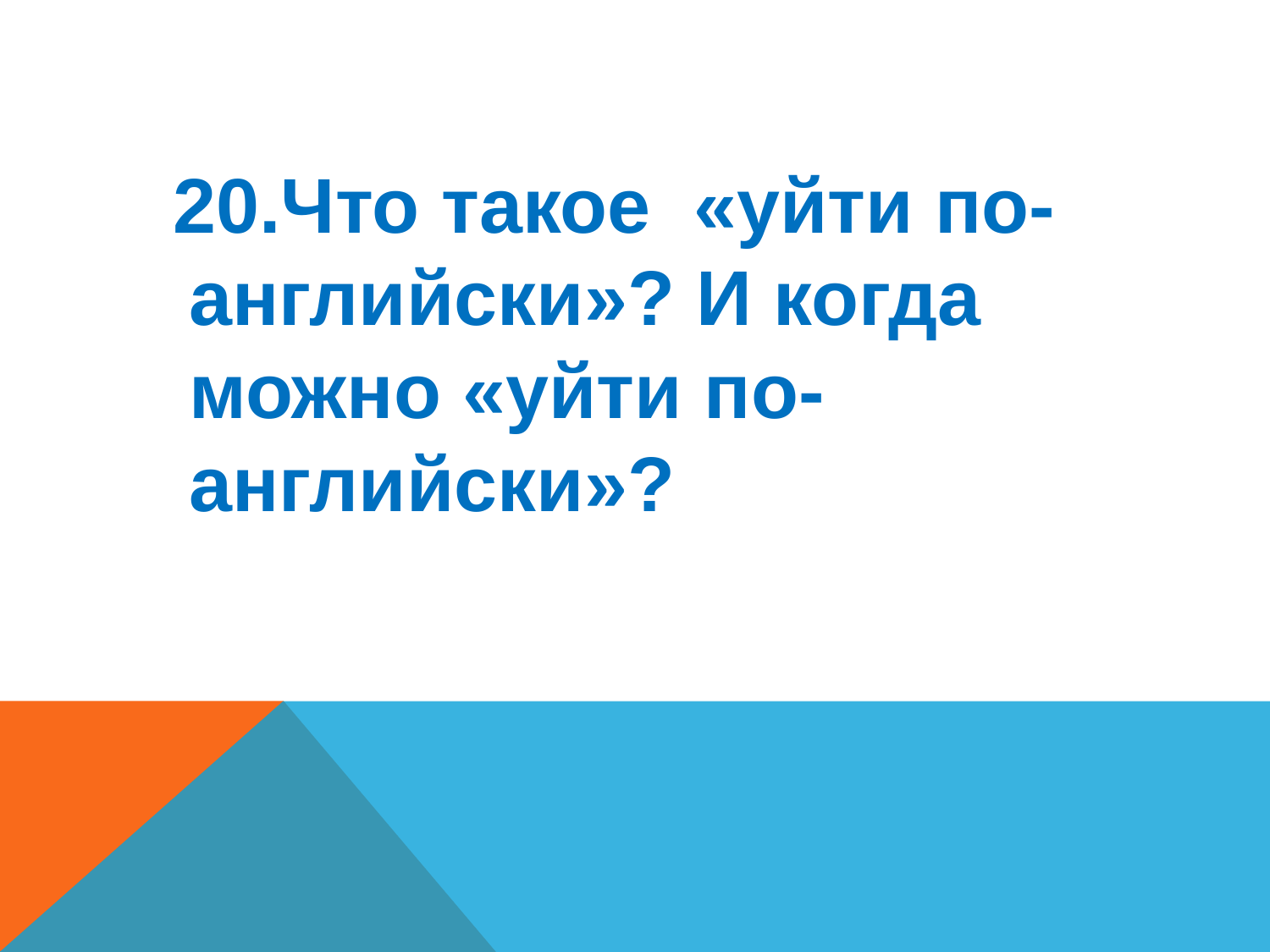

20.Что такое  «уйти по-английски»? И когда можно «уйти по-английски»?